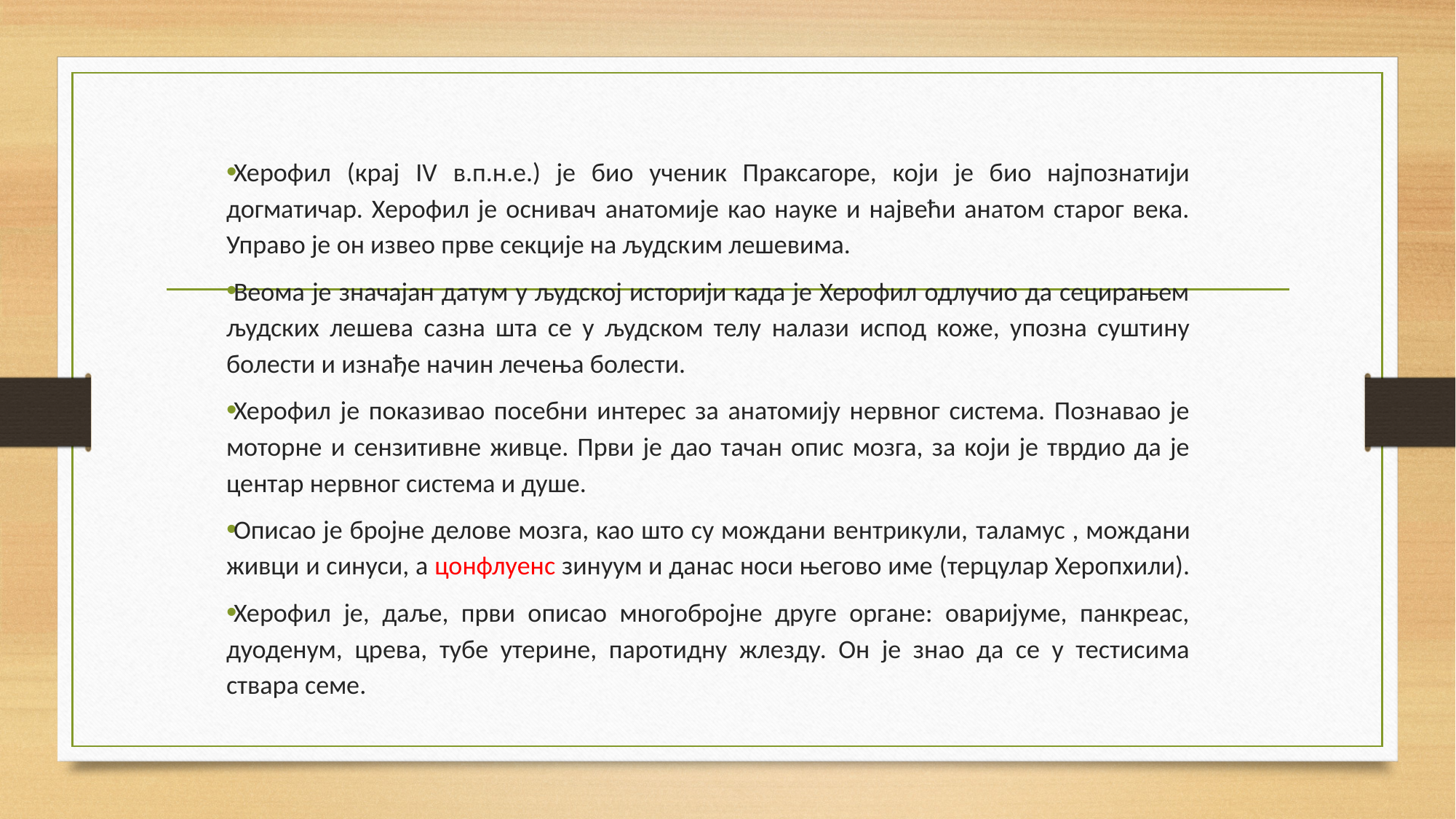

Херофил (крај IV в.п.н.е.) је био ученик Праксагоре, који је био најпознатији догматичар. Херофил је оснивач анатомије као науке и највећи анатом старог века. Управо је он извео прве секције на људским лешевима.
Веома је значајан датум у људској историји када је Херофил одлучио да сецирањем људских лешева сазна шта се у људском телу налази испод коже, упозна суштину болести и изнађе начин лечења болести.
Херофил је показивао посебни интерес за анатомију нервног система. Познавао је моторне и сензитивне живце. Први је дао тачан опис мозга, за који је тврдио да је центар нервног система и душе.
Описао је бројне делове мозга, као што су мождани вентрикули, таламус , мождани живци и синуси, а цонфлуенс зинуум и данас носи његово име (терцулар Херопхили).
Херофил је, даље, први описао многобројне друге органе: оваријуме, панкреас, дуоденум, црева, тубе утерине, паротидну жлезду. Он је знао да се у тестисима ствара семе.